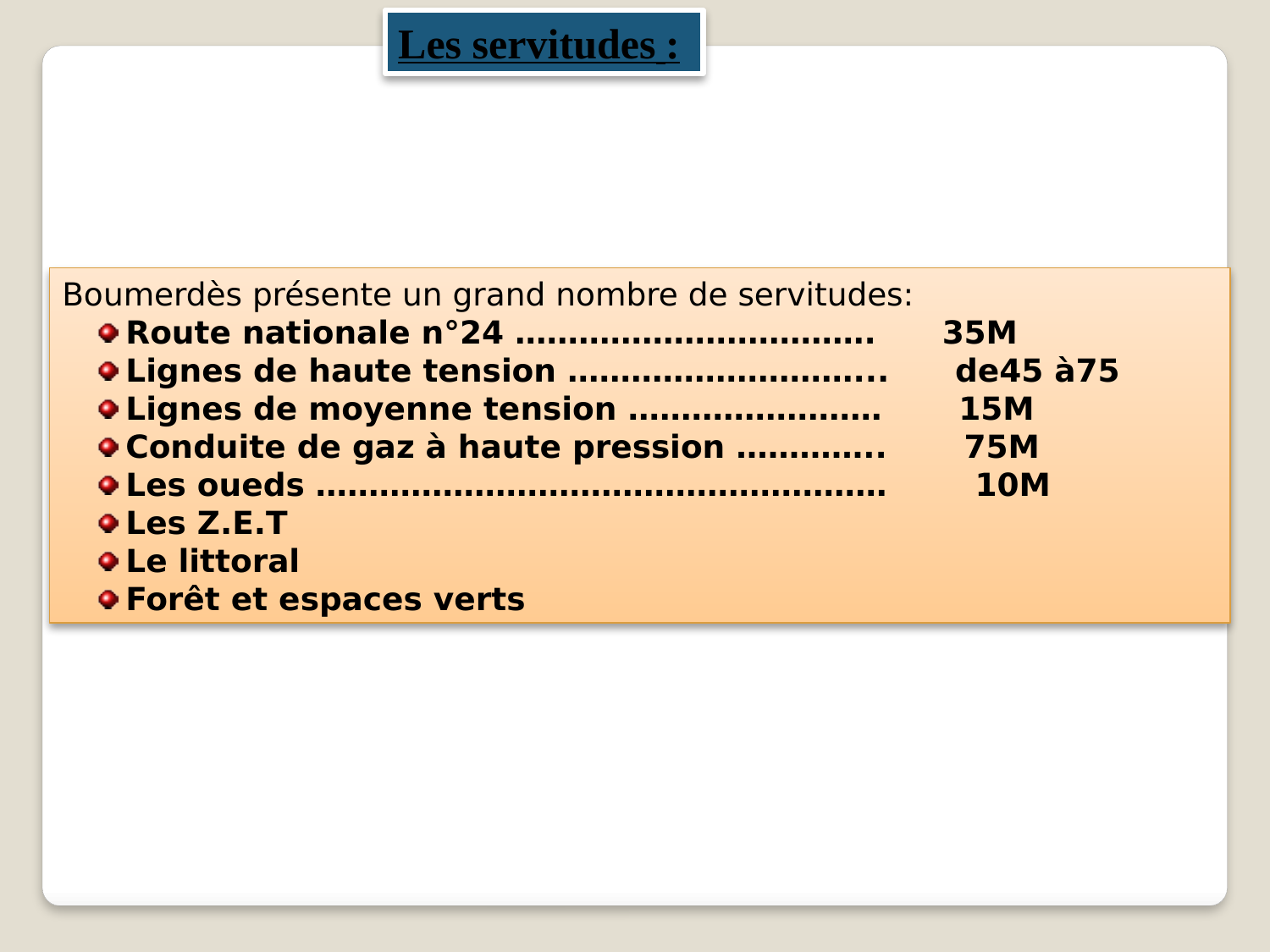

Les servitudes :
Boumerdès présente un grand nombre de servitudes:
Route nationale n°24 …………………………….      35M
Lignes de haute tension ………………………...      de45 à75
Lignes de moyenne tension ……………………       15M
Conduite de gaz à haute pression …………..       75M
Les oueds ………………………………………………        10M
Les Z.E.T
Le littoral
Forêt et espaces verts